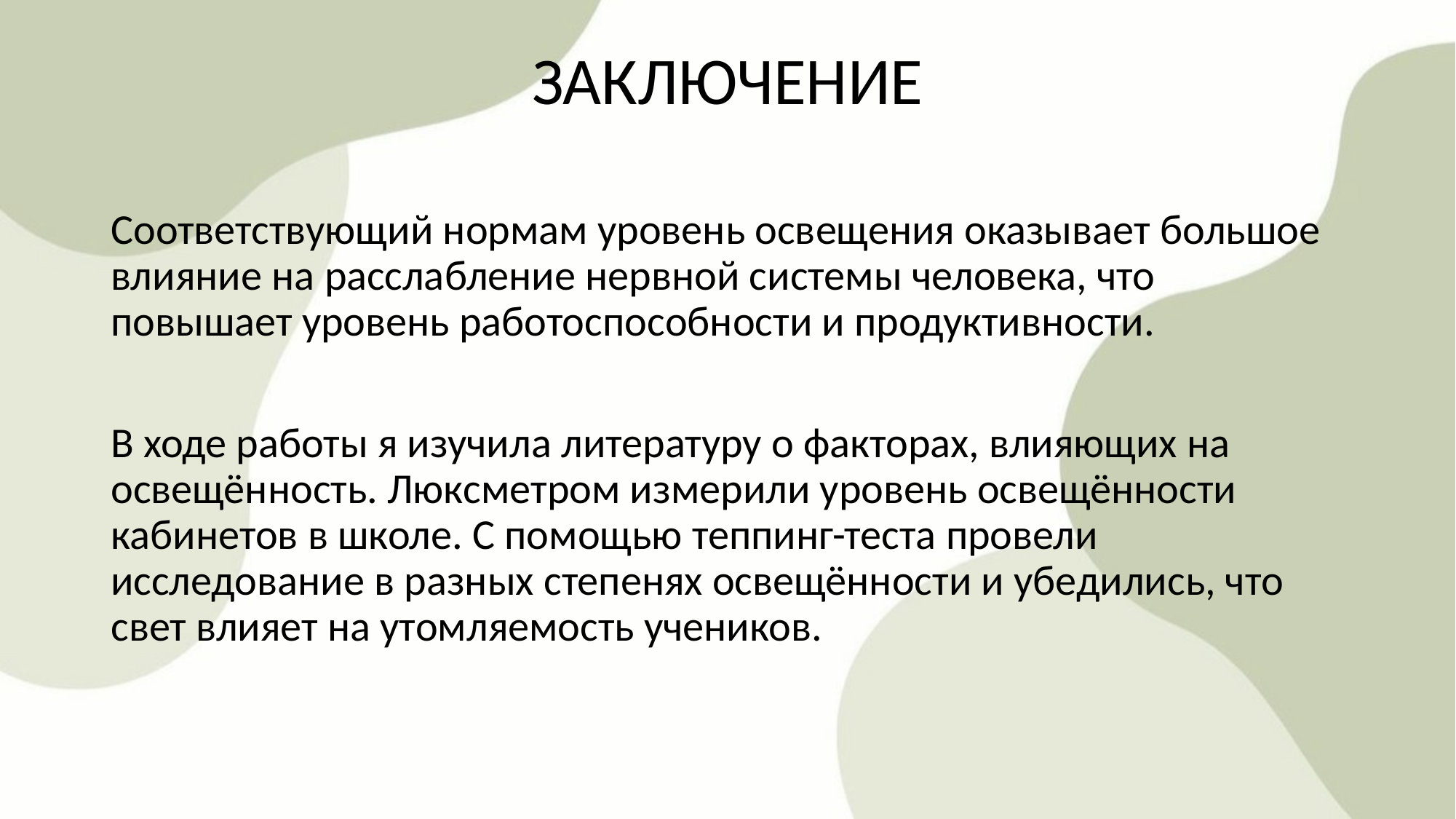

# ЗАКЛЮЧЕНИЕ
Соответствующий нормам уровень освещения оказывает большое влияние на расслабление нервной системы человека, что повышает уровень работоспособности и продуктивности.

В ходе работы я изучила литературу о факторах, влияющих на освещённость. Люксметром измерили уровень освещённости кабинетов в школе. С помощью теппинг-теста провели исследование в разных степенях освещённости и убедились, что свет влияет на утомляемость учеников.